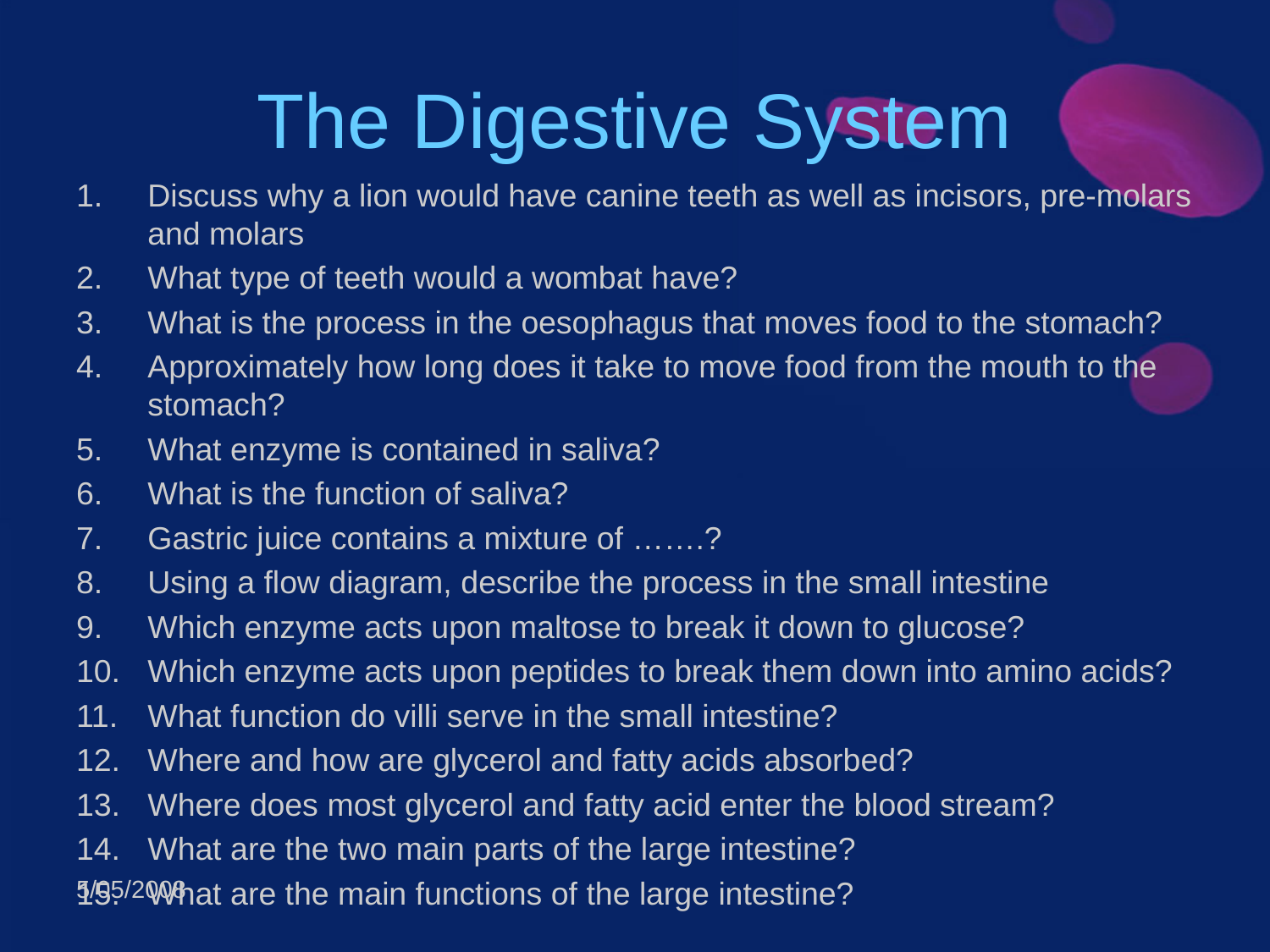

# The Digestive System
Discuss why a lion would have canine teeth as well as incisors, pre-molars and molars
What type of teeth would a wombat have?
What is the process in the oesophagus that moves food to the stomach?
Approximately how long does it take to move food from the mouth to the stomach?
What enzyme is contained in saliva?
What is the function of saliva?
Gastric juice contains a mixture of …….?
Using a flow diagram, describe the process in the small intestine
Which enzyme acts upon maltose to break it down to glucose?
Which enzyme acts upon peptides to break them down into amino acids?
What function do villi serve in the small intestine?
Where and how are glycerol and fatty acids absorbed?
Where does most glycerol and fatty acid enter the blood stream?
What are the two main parts of the large intestine?
What are the main functions of the large intestine?

5/05/2008
6